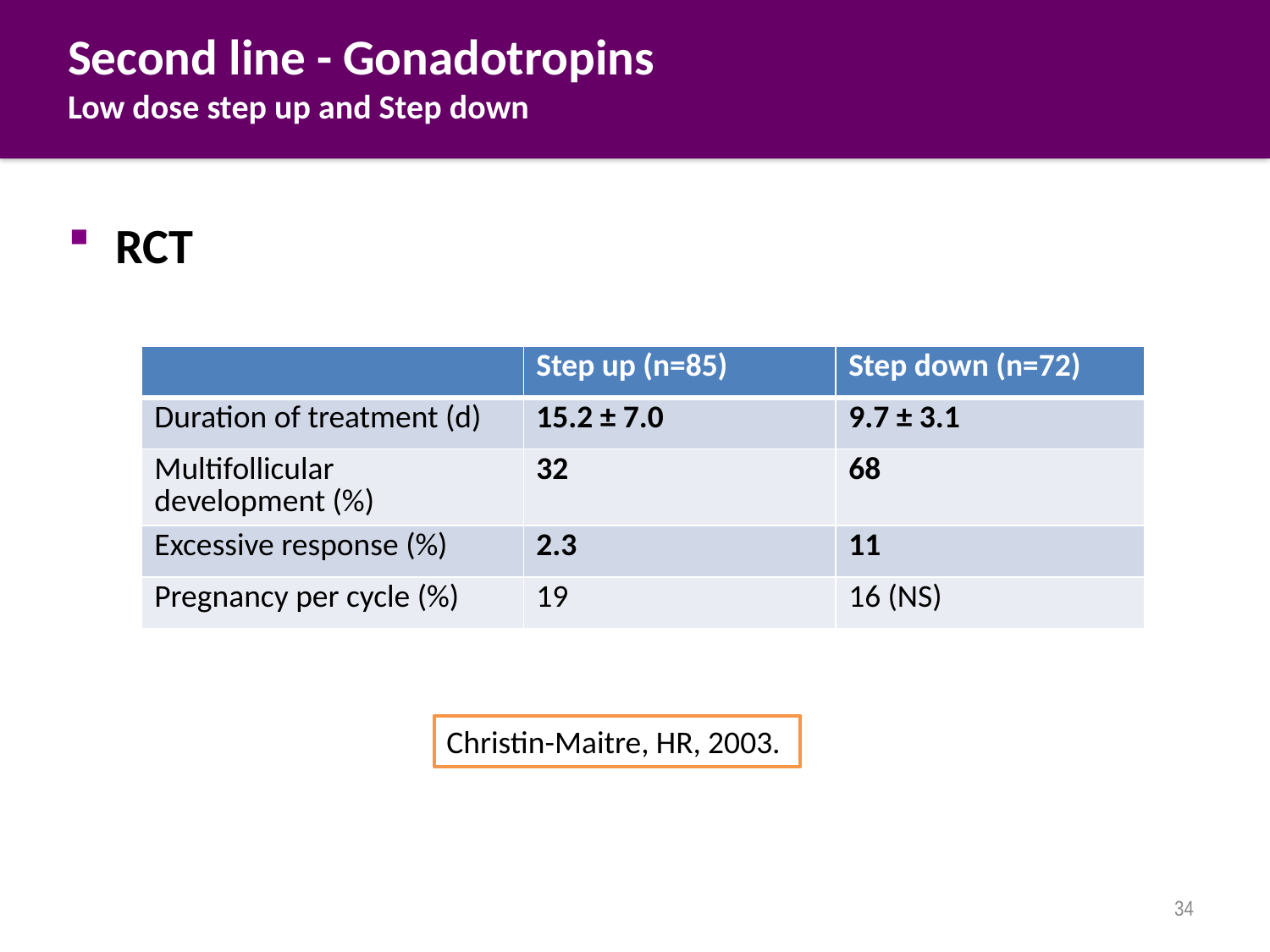

# Second line - Gonadotropins Low dose step up and Step down
RCT
|  | Step up (n=85) | Step down (n=72) |
| --- | --- | --- |
| Duration of treatment (d) | 15.2 ± 7.0 | 9.7 ± 3.1 |
| Multifollicular development (%) | 32 | 68 |
| Excessive response (%) | 2.3 | 11 |
| Pregnancy per cycle (%) | 19 | 16 (NS) |
Christin-Maitre, HR, 2003.
34